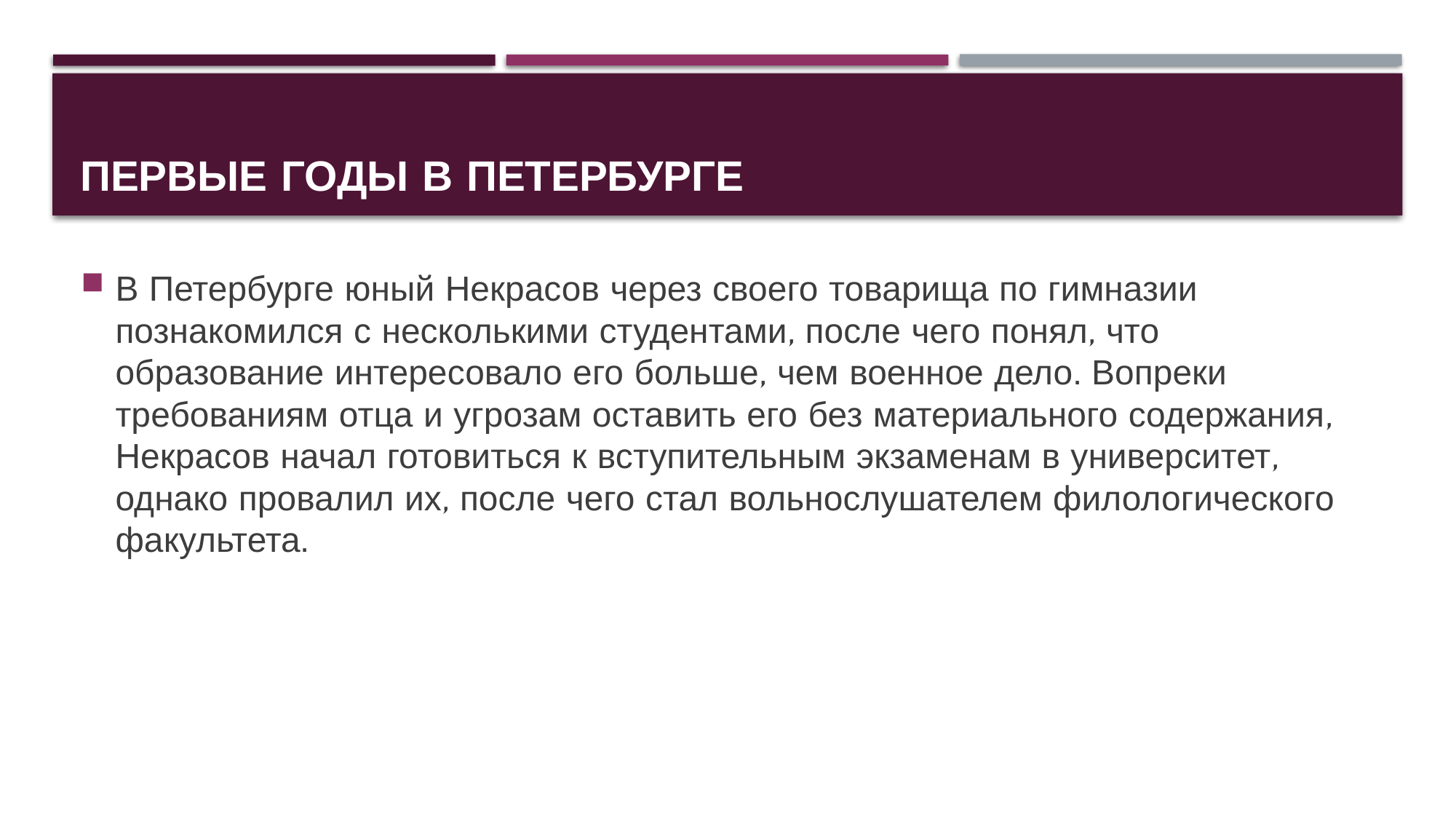

# Первые Годы В Петербурге
В Петербурге юный Некрасов через своего товарища по гимназии познакомился с несколькими студентами, после чего понял, что образование интересовало его больше, чем военное дело. Вопреки требованиям отца и угрозам оставить его без материального содержания, Некрасов начал готовиться к вступительным экзаменам в университет, однако провалил их, после чего стал вольнослушателем филологического факультета.